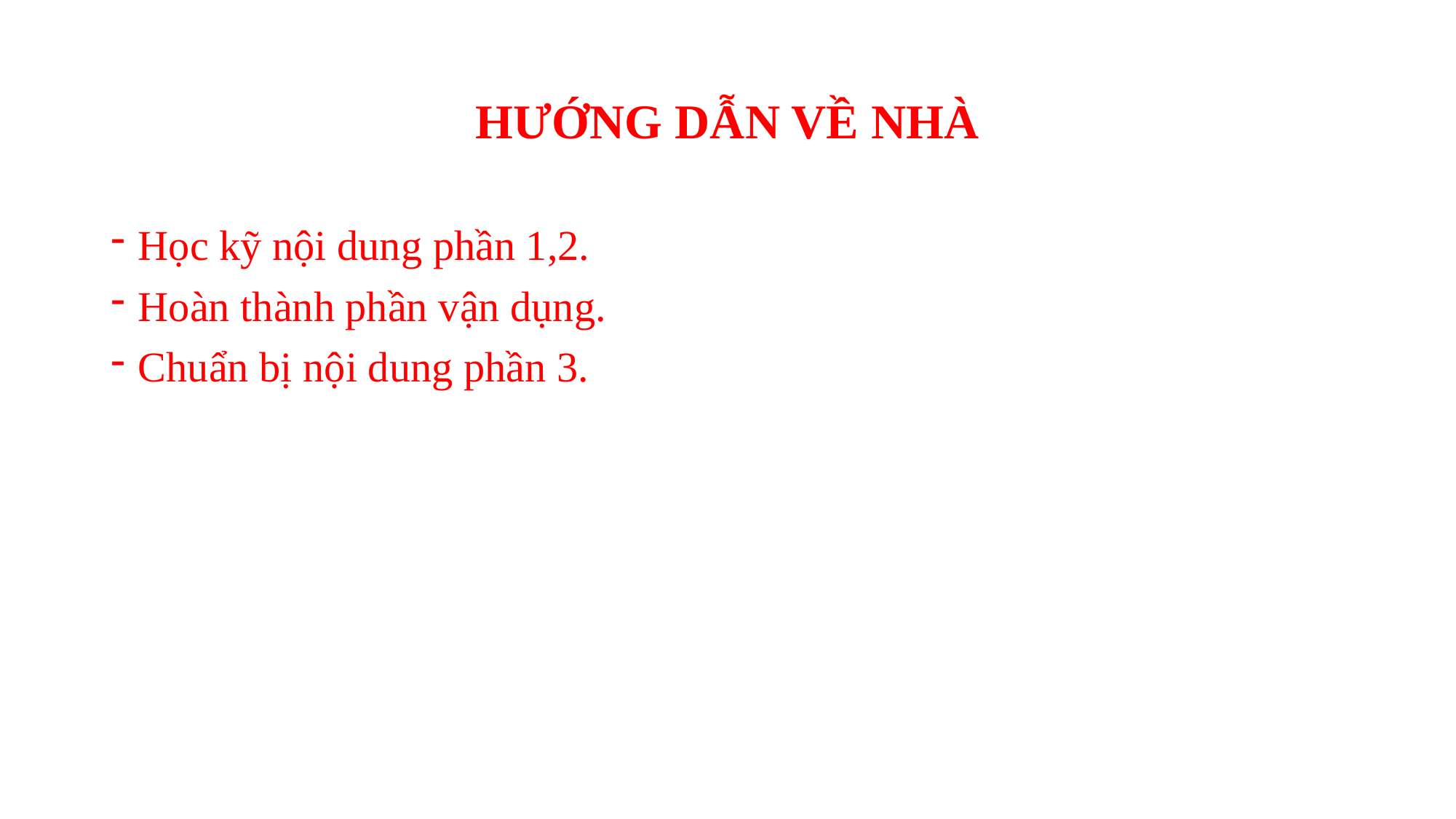

# HƯỚNG DẪN VỀ NHÀ
Học kỹ nội dung phần 1,2.
Hoàn thành phần vận dụng.
Chuẩn bị nội dung phần 3.